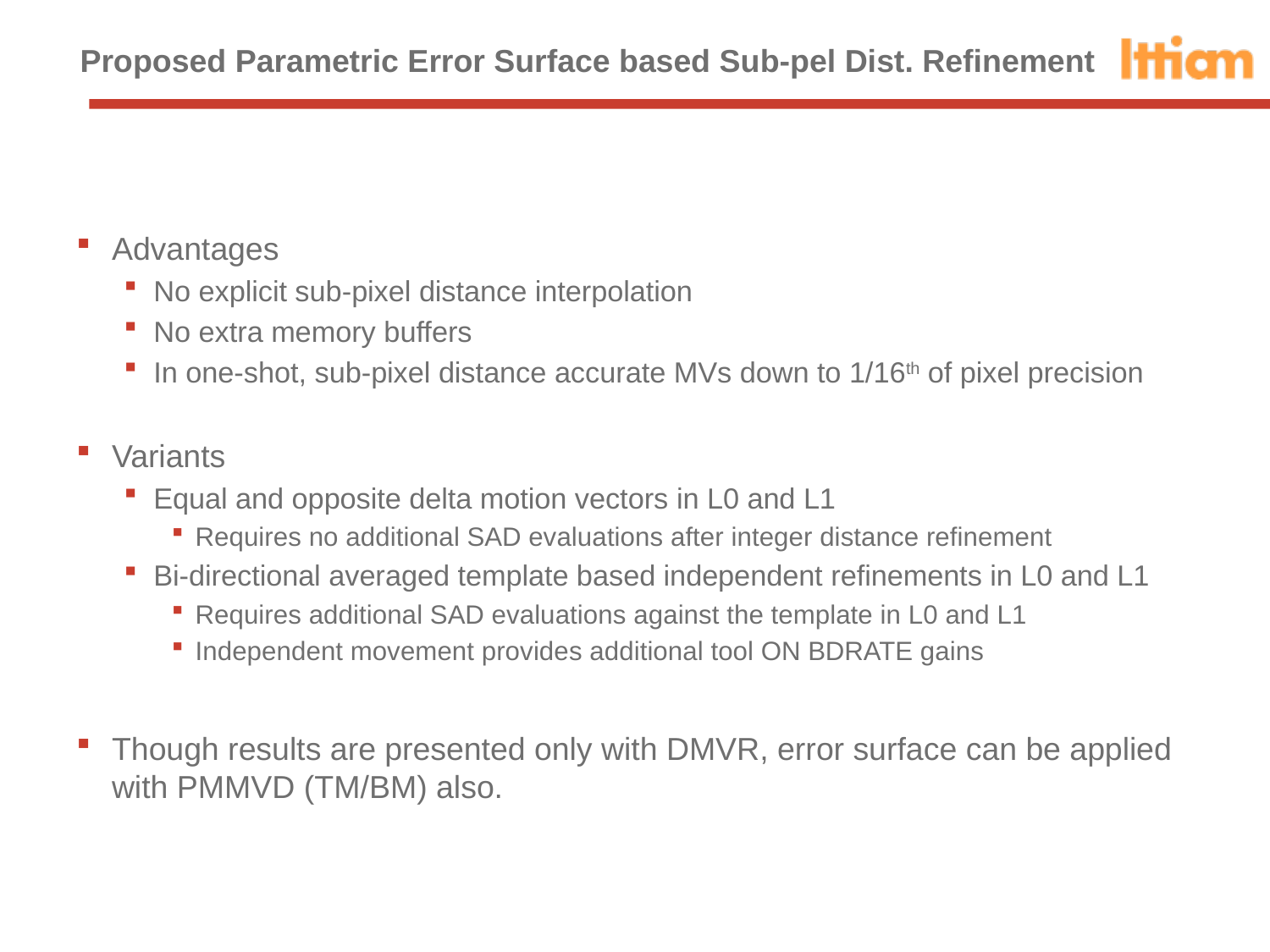

# Proposed Parametric Error Surface based Sub-pel Dist. Refinement
Advantages
No explicit sub-pixel distance interpolation
No extra memory buffers
In one-shot, sub-pixel distance accurate MVs down to 1/16th of pixel precision

Variants
Equal and opposite delta motion vectors in L0 and L1
Requires no additional SAD evaluations after integer distance refinement
Bi-directional averaged template based independent refinements in L0 and L1
Requires additional SAD evaluations against the template in L0 and L1
Independent movement provides additional tool ON BDRATE gains

Though results are presented only with DMVR, error surface can be applied with PMMVD (TM/BM) also.